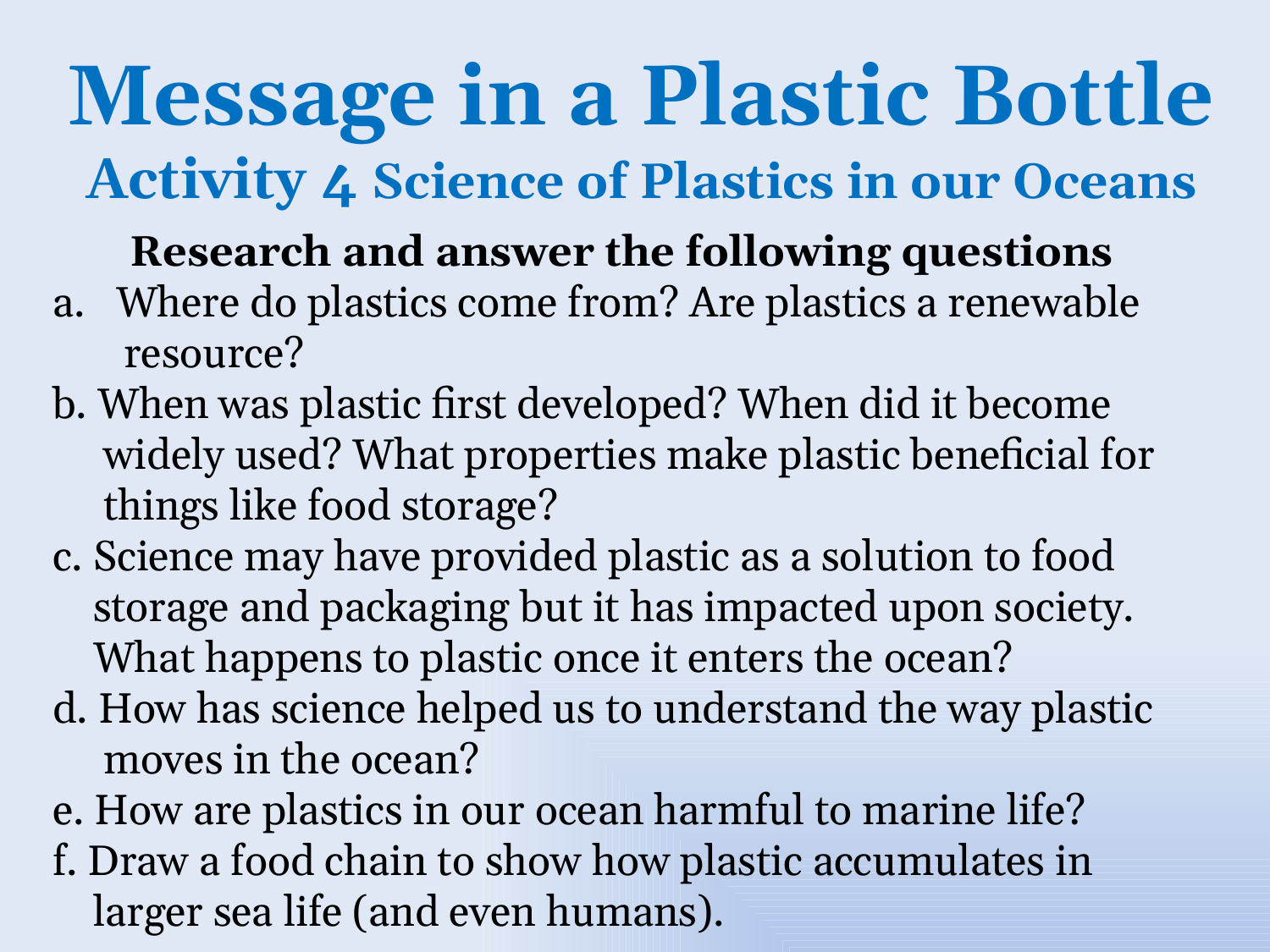

Message in a Plastic Bottle
Activity 4 Science of Plastics in our Oceans
Research and answer the following questions
Where do plastics come from? Are plastics a renewable
       resource?
b. When was plastic first developed? When did it become
     widely used? What properties make plastic beneficial for
     things like food storage?
c. Science may have provided plastic as a solution to food
    storage and packaging but it has impacted upon society.
    What happens to plastic once it enters the ocean?
d. How has science helped us to understand the way plastic
     moves in the ocean?
e. How are plastics in our ocean harmful to marine life?
f. Draw a food chain to show how plastic accumulates in
    larger sea life (and even humans).